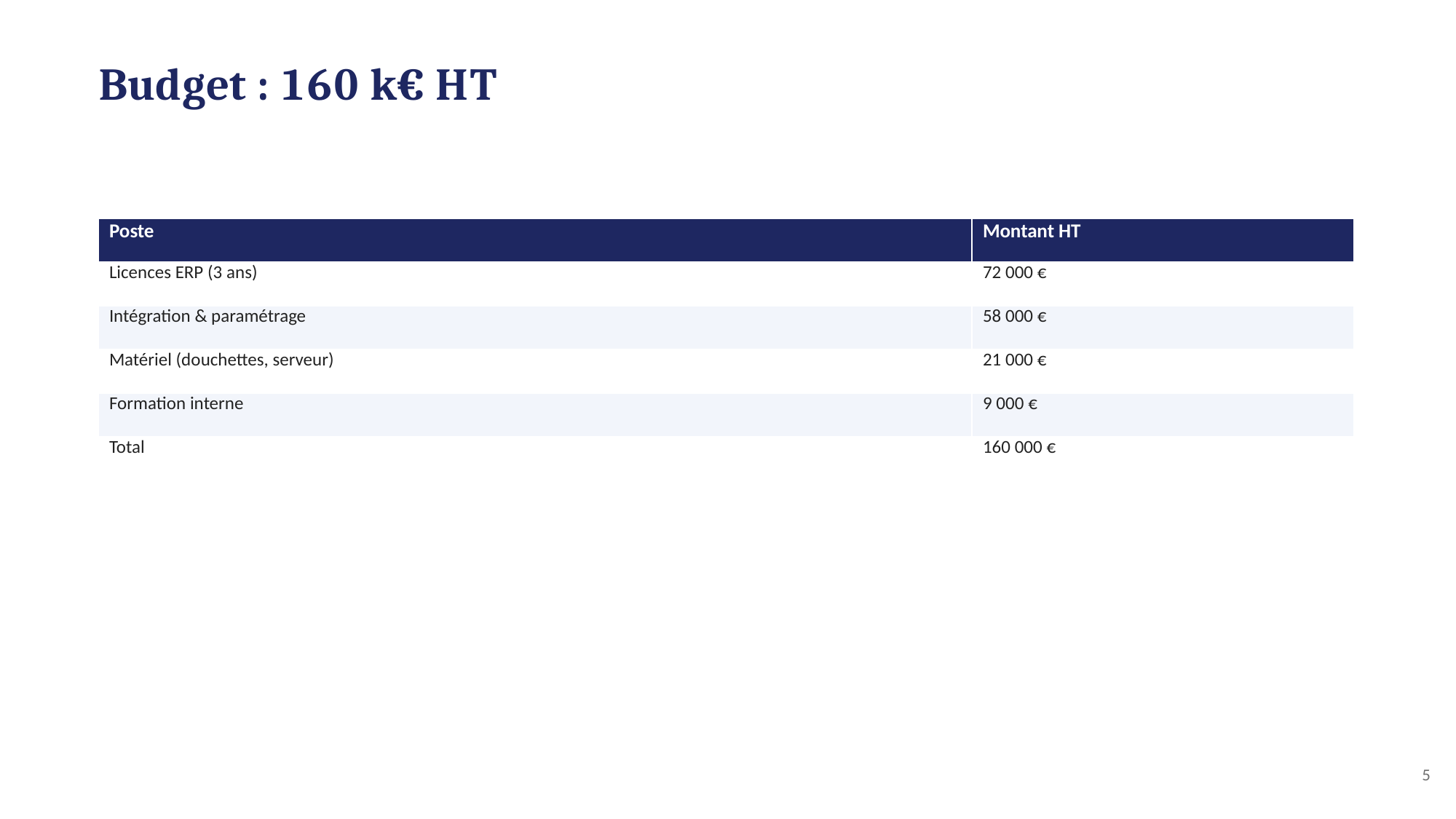

Budget : 160 k€ HT
| Poste | Montant HT |
| --- | --- |
| Licences ERP (3 ans) | 72 000 € |
| Intégration & paramétrage | 58 000 € |
| Matériel (douchettes, serveur) | 21 000 € |
| Formation interne | 9 000 € |
| Total | 160 000 € |
5